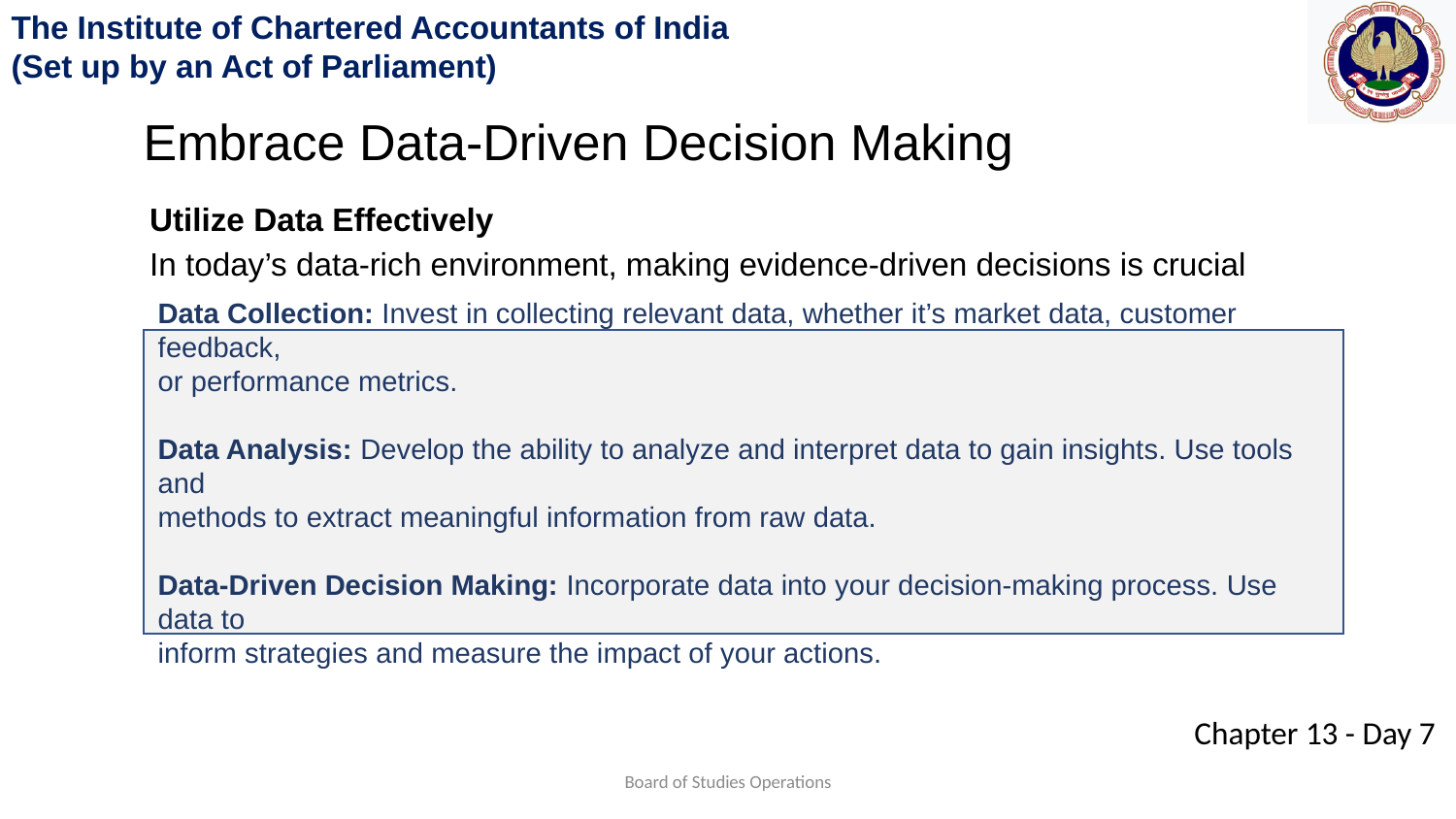

Embrace Data-Driven Decision Making
Utilize Data Effectively
In today’s data-rich environment, making evidence-driven decisions is crucial
Data Collection: Invest in collecting relevant data, whether it’s market data, customer feedback,
or performance metrics.

Data Analysis: Develop the ability to analyze and interpret data to gain insights. Use tools and
methods to extract meaningful information from raw data.

Data-Driven Decision Making: Incorporate data into your decision-making process. Use data to
inform strategies and measure the impact of your actions.
Board of Studies Operations